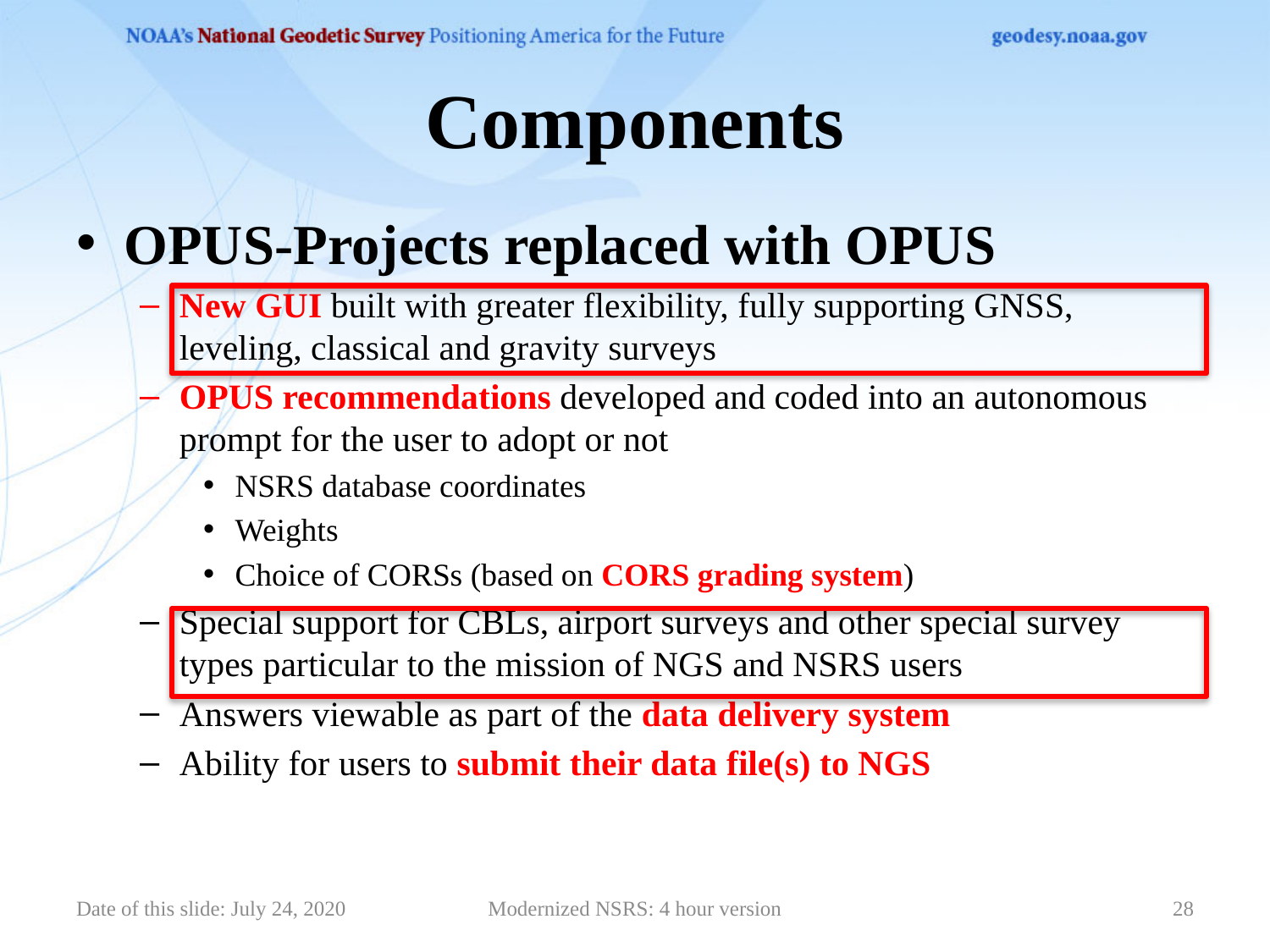

# Components
OPUS-Projects replaced with OPUS
New GUI built with greater flexibility, fully supporting GNSS, leveling, classical and gravity surveys
OPUS recommendations developed and coded into an autonomous prompt for the user to adopt or not
NSRS database coordinates
Weights
Choice of CORSs (based on CORS grading system)
Special support for CBLs, airport surveys and other special survey types particular to the mission of NGS and NSRS users
Answers viewable as part of the data delivery system
Ability for users to submit their data file(s) to NGS

Date of this slide: July 24, 2020
Modernized NSRS: 4 hour version
28